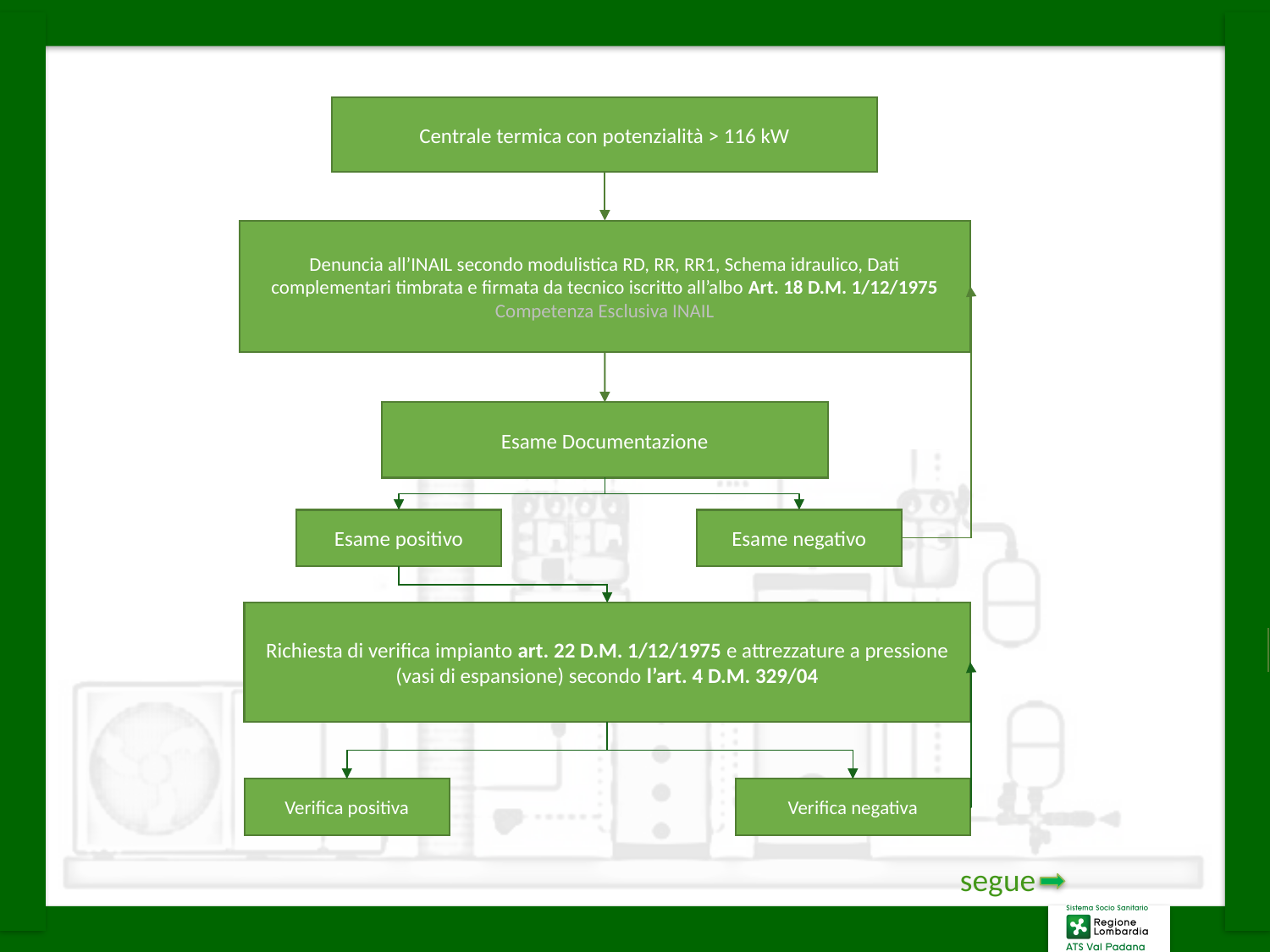

Centrale termica con potenzialità > 116 kW
Denuncia all’INAIL secondo modulistica RD, RR, RR1, Schema idraulico, Dati complementari timbrata e firmata da tecnico iscritto all’albo Art. 18 D.M. 1/12/1975
Competenza Esclusiva INAIL
Esame Documentazione
Esame negativo
Esame positivo
Richiesta di verifica impianto art. 22 D.M. 1/12/1975 e attrezzature a pressione (vasi di espansione) secondo l’art. 4 D.M. 329/04
Verifica positiva
Verifica negativa
segue